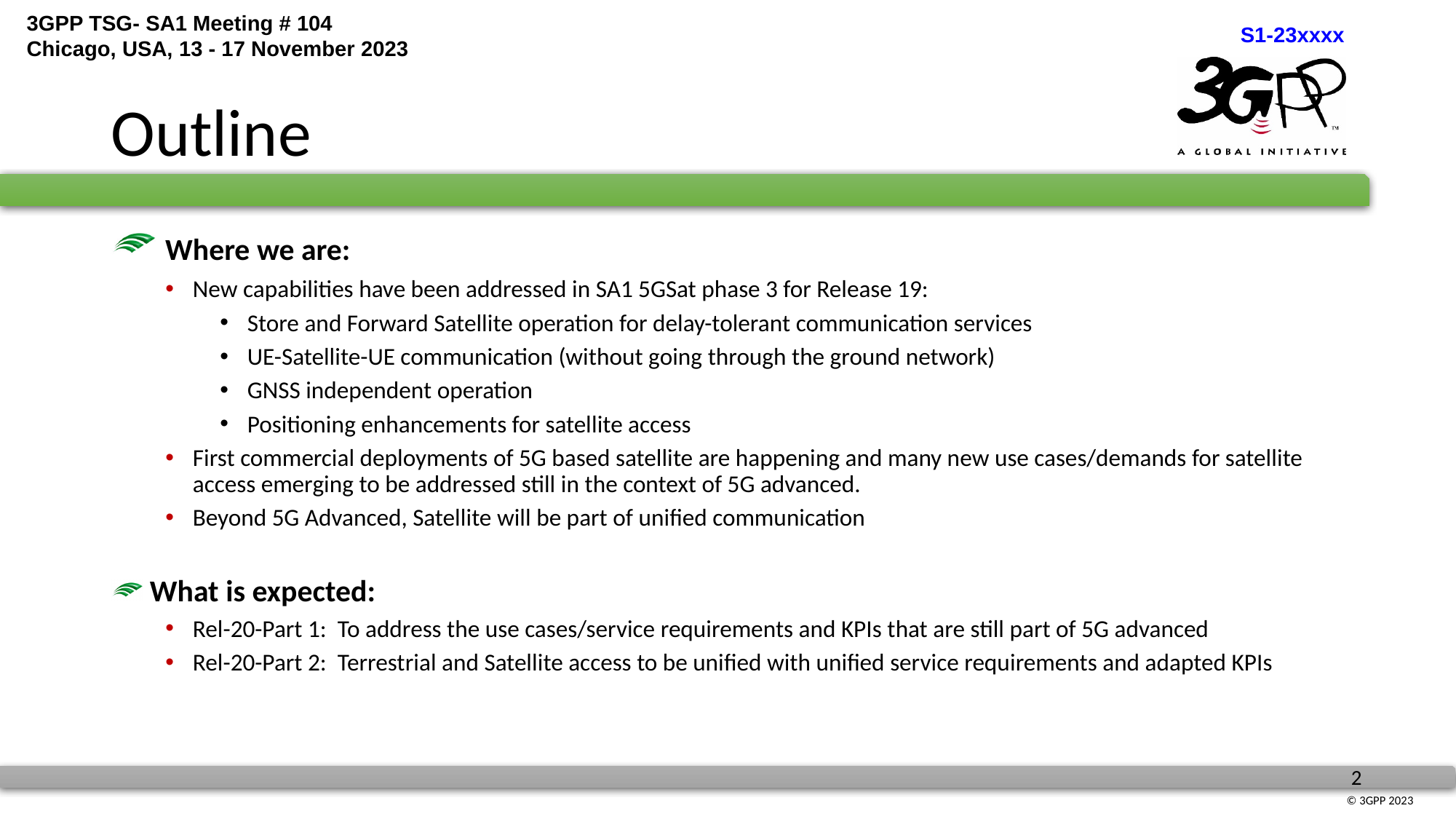

# Outline
 Where we are:
New capabilities have been addressed in SA1 5GSat phase 3 for Release 19:
Store and Forward Satellite operation for delay-tolerant communication services
UE-Satellite-UE communication (without going through the ground network)
GNSS independent operation
Positioning enhancements for satellite access
First commercial deployments of 5G based satellite are happening and many new use cases/demands for satellite access emerging to be addressed still in the context of 5G advanced.
Beyond 5G Advanced, Satellite will be part of unified communication

 What is expected:
Rel-20-Part 1:  To address the use cases/service requirements and KPIs that are still part of 5G advanced
Rel-20-Part 2:  Terrestrial and Satellite access to be unified with unified service requirements and adapted KPIs